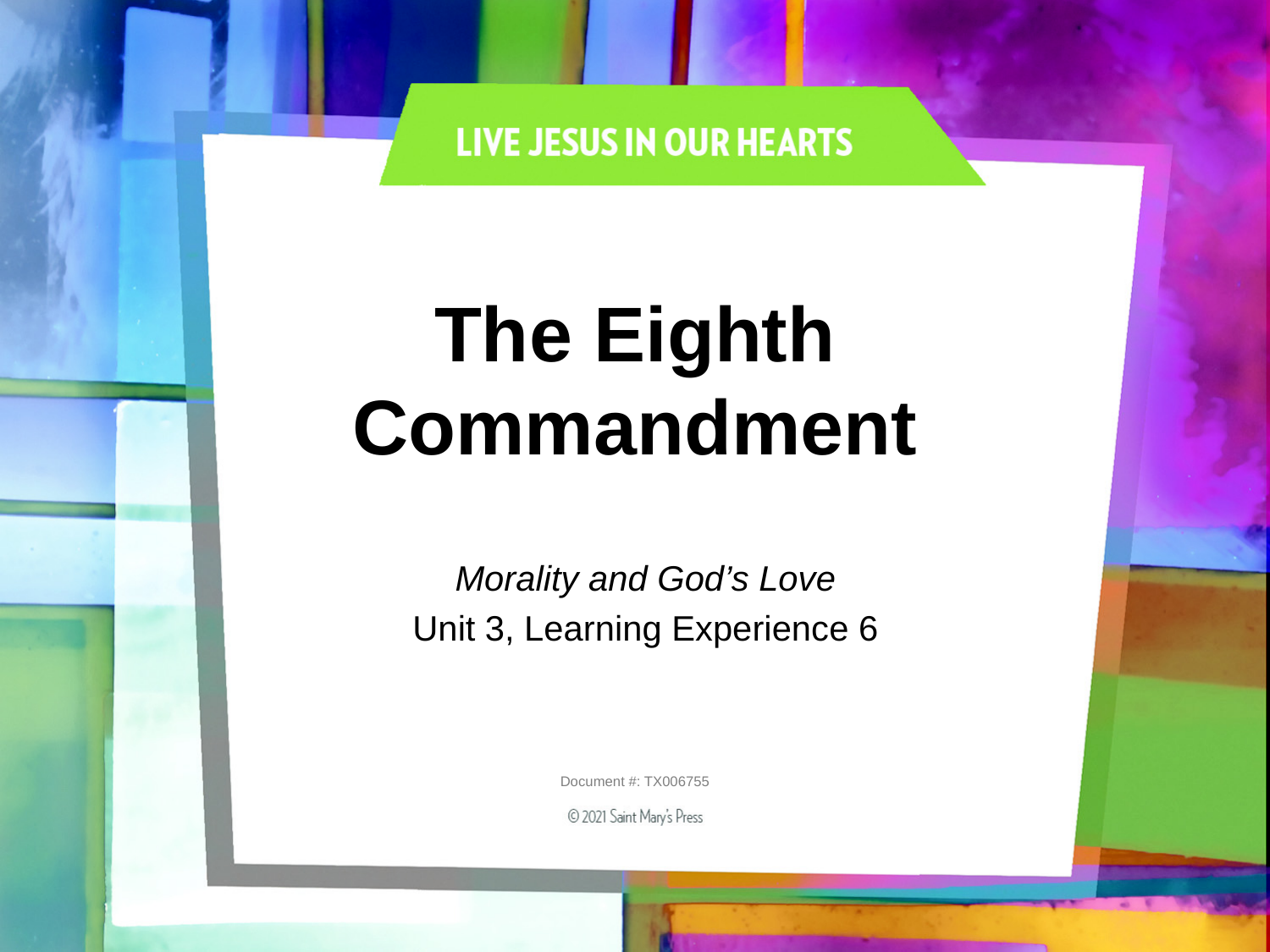

# The Eighth Commandment
Morality and God’s Love
Unit 3, Learning Experience 6

Document #: TX006755